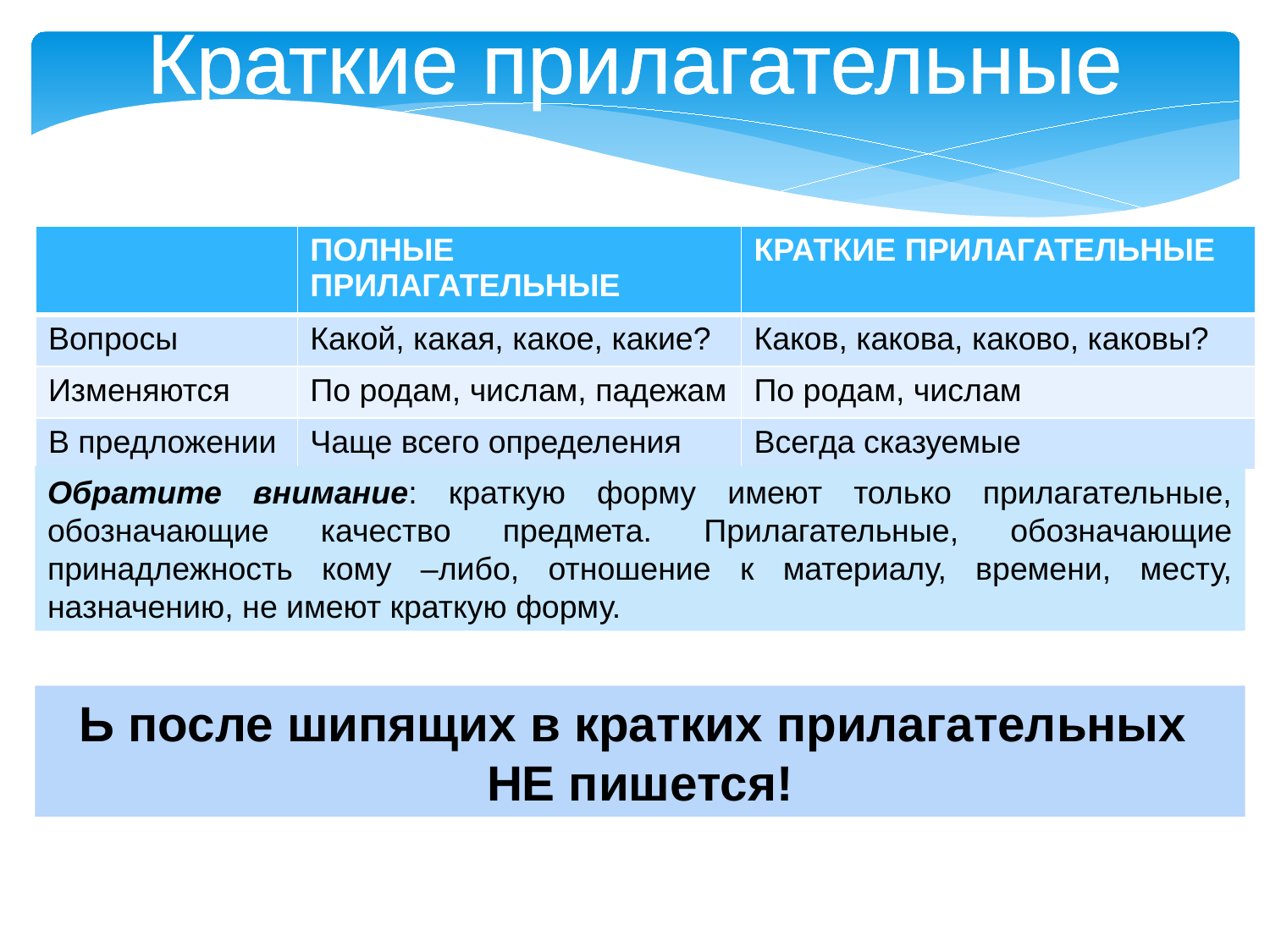

Краткие прилагательные
|  | ПОЛНЫЕ ПРИЛАГАТЕЛЬНЫЕ | КРАТКИЕ ПРИЛАГАТЕЛЬНЫЕ |
| --- | --- | --- |
| Вопросы | Какой, какая, какое, какие? | Каков, какова, каково, каковы? |
| Изменяются | По родам, числам, падежам | По родам, числам |
| В предложении | Чаще всего определения | Всегда сказуемые |
Обратите внимание: краткую форму имеют только прилагательные, обозначающие качество предмета. Прилагательные, обозначающие принадлежность кому –либо, отношение к материалу, времени, месту, назначению, не имеют краткую форму.
Ь после шипящих в кратких прилагательных
НЕ пишется!